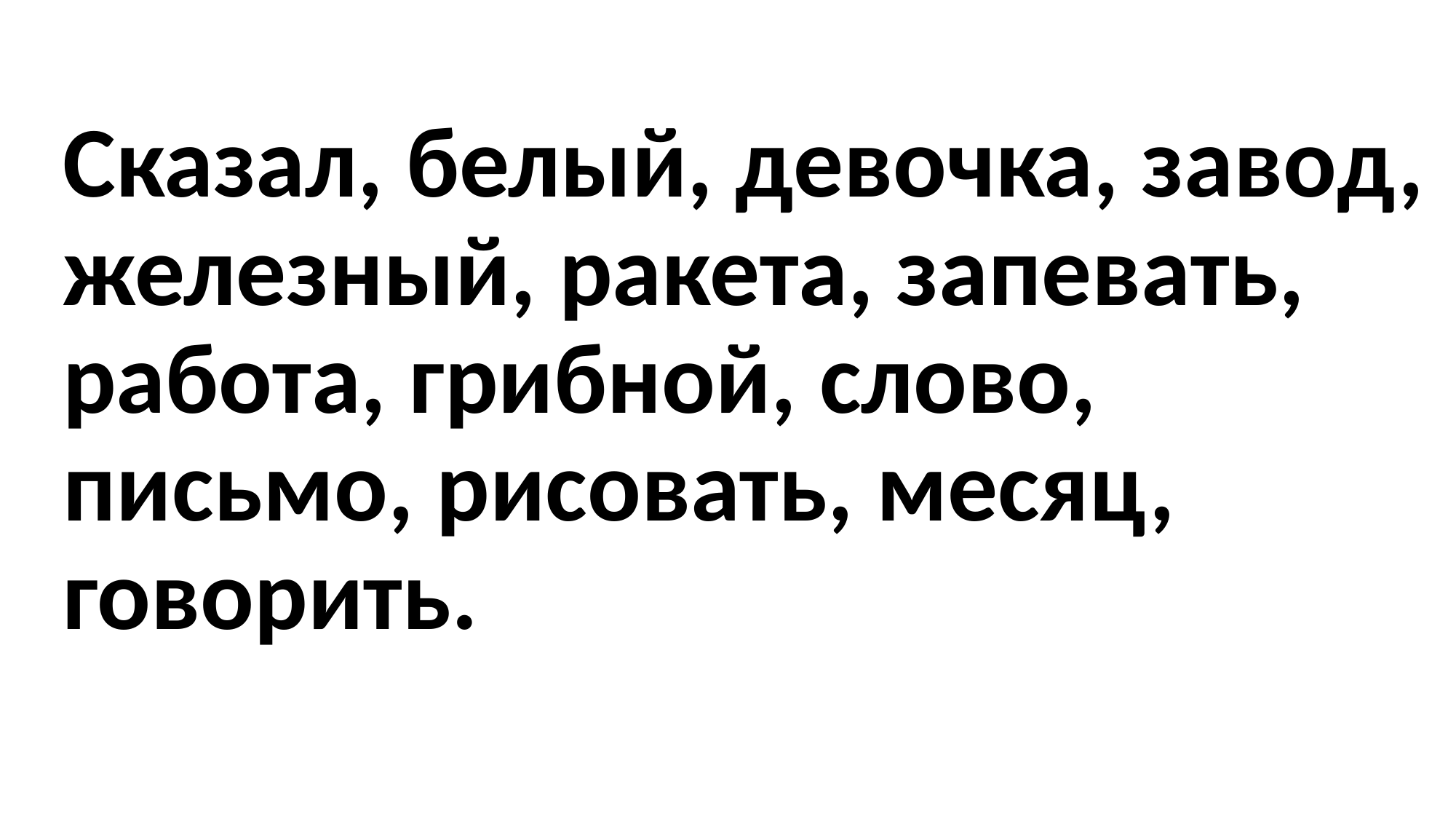

Сказал, белый, девочка, завод, железный, ракета, запевать, работа, грибной, слово, письмо, рисовать, месяц, говорить.